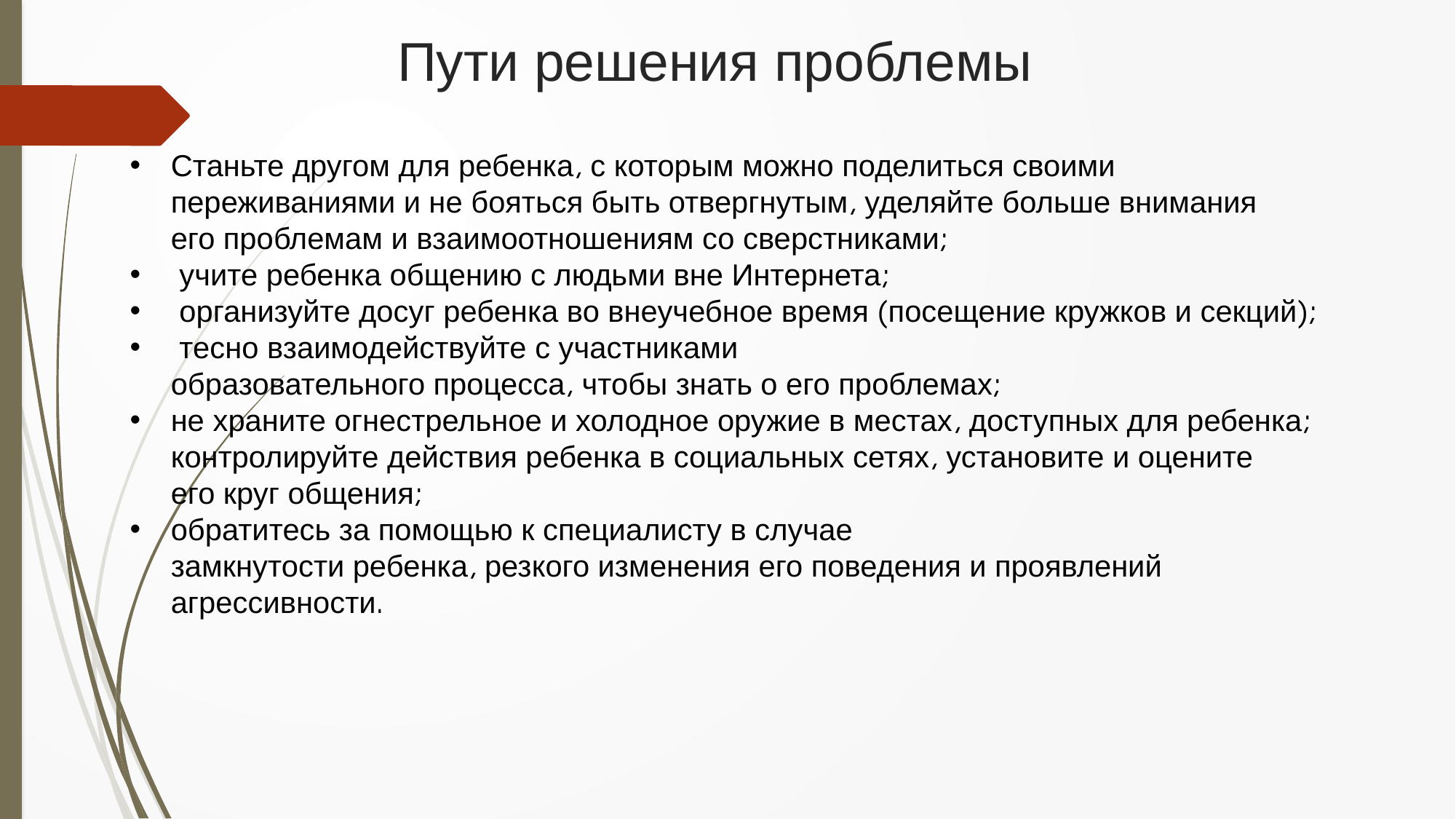

# Пути решения проблемы
Станьте другом для ребенка, с которым можно поделиться своими
переживаниями и не бояться быть отвергнутым, уделяйте больше внимания
его проблемам и взаимоотношениям со сверстниками;
 учите ребенка общению с людьми вне Интернета;
 организуйте досуг ребенка во внеучебное время (посещение кружков и секций);
 тесно взаимодействуйте с участниками
образовательного процесса, чтобы знать о его проблемах;
не храните огнестрельное и холодное оружие в местах, доступных для ребенка;
контролируйте действия ребенка в социальных сетях, установите и оцените
его круг общения;
обратитесь за помощью к специалисту в случае
замкнутости ребенка, резкого изменения его поведения и проявлений
агрессивности.